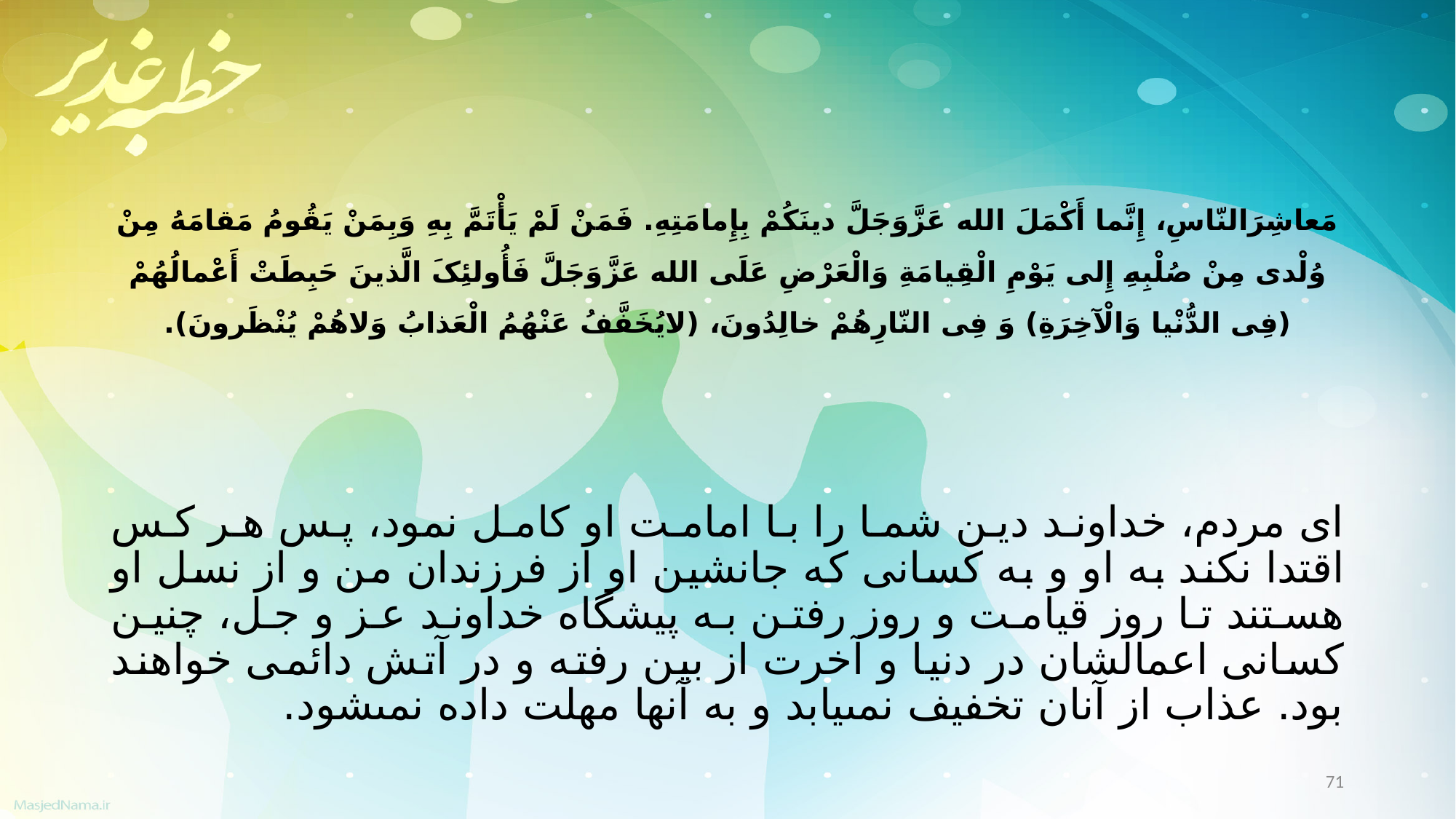

مَعاشِرَالنّاسِ، إِنَّما أَکْمَلَ الله عَزَّوَجَلَّ دینَکُمْ بِإِمامَتِهِ. فَمَنْ لَمْ یَأْتَمَّ بِهِ وَبِمَنْ یَقُومُ مَقامَهُ مِنْ وُلْدی مِنْ صُلْبِهِ إِلی یَوْمِ الْقِیامَةِ وَالْعَرْضِ عَلَی الله عَزَّوَجَلَّ فَأُولئِکَ الَّذینَ حَبِطَتْ أَعْمالُهُمْ (فِی الدُّنْیا وَالْآخِرَةِ) وَ فِی النّارِهُمْ خالِدُونَ، (لایُخَفَّفُ عَنْهُمُ الْعَذابُ وَلاهُمْ یُنْظَرونَ).
اى مردم، خداوند دین شما را با امامت او کامل نمود، پس هر کس اقتدا نکند به او و به کسانى که جانشین او از فرزندان من و از نسل او هستند تا روز قیامت و روز رفتن به پیشگاه خداوند عز و جل، چنین کسانى اعمالشان در دنیا و آخرت از بین رفته و در آتش دائمى خواهند بود. عذاب از آنان تخفیف نمى‏یابد و به آنها مهلت داده نمى‏شود.
71